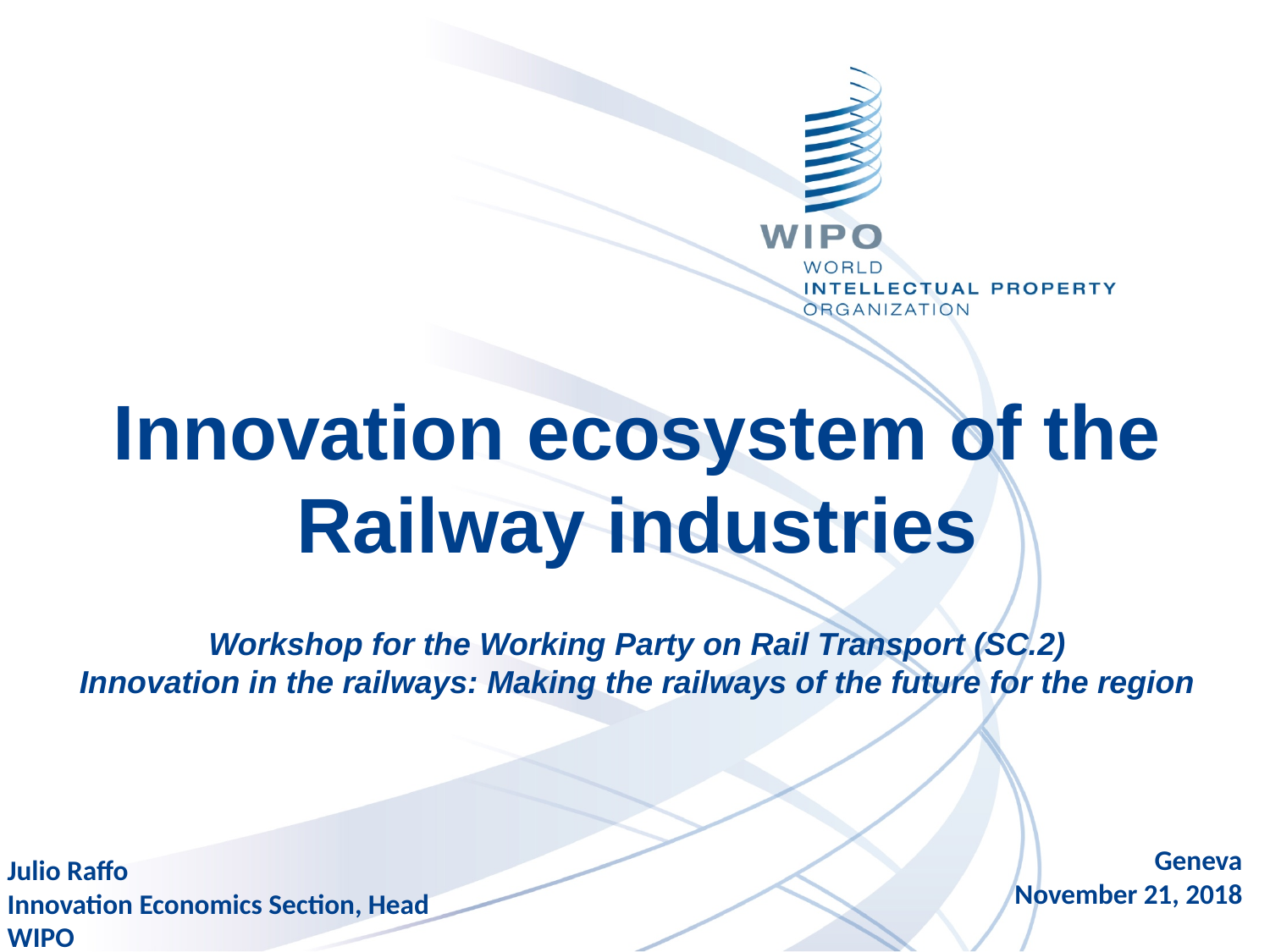

# Innovation ecosystem of the Railway industries Workshop for the Working Party on Rail Transport (SC.2) Innovation in the railways: Making the railways of the future for the region
Geneva
November 21, 2018
Julio Raffo
Innovation Economics Section, Head
WIPO